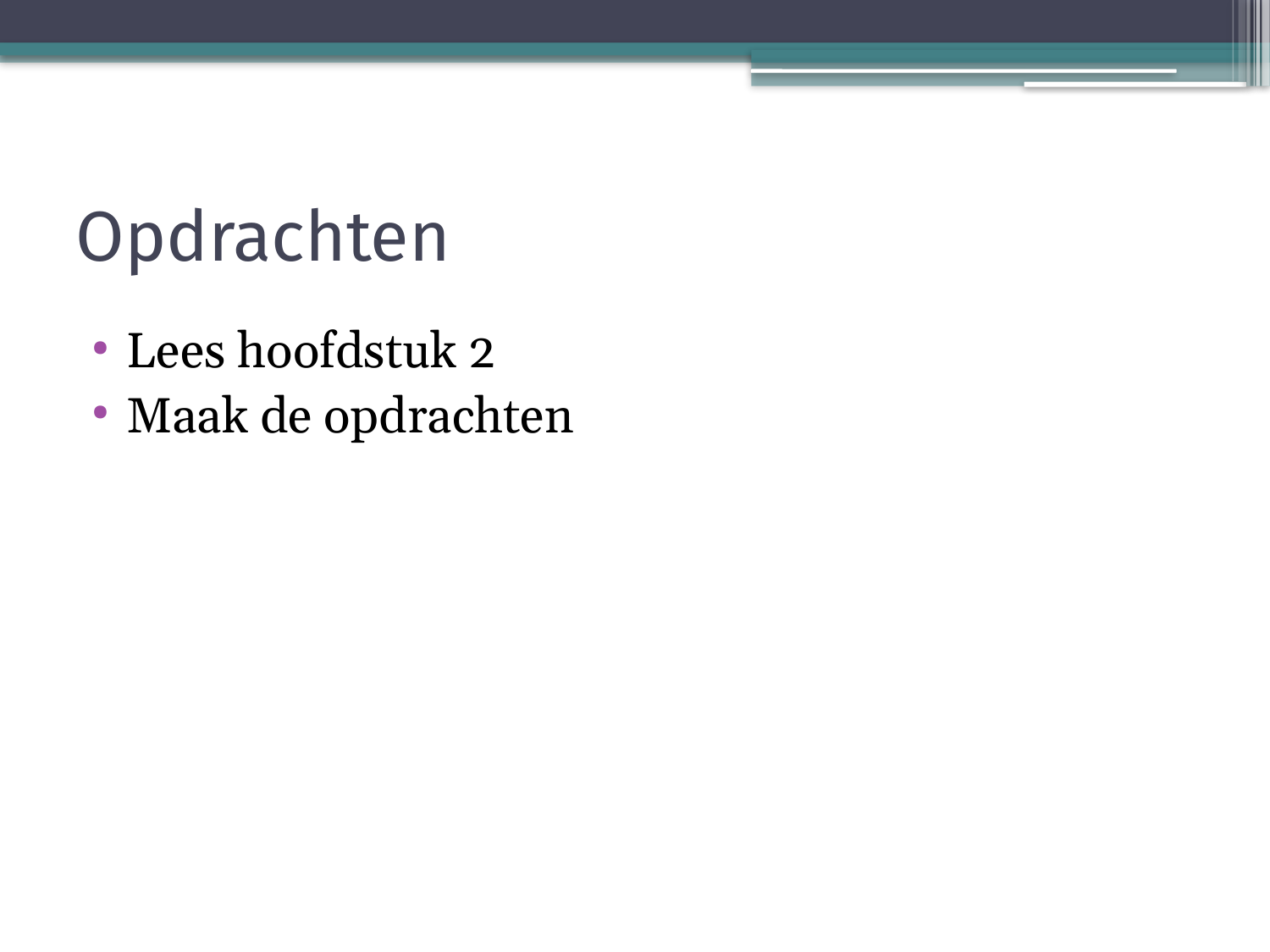

# Opdrachten
Lees hoofdstuk 2
Maak de opdrachten